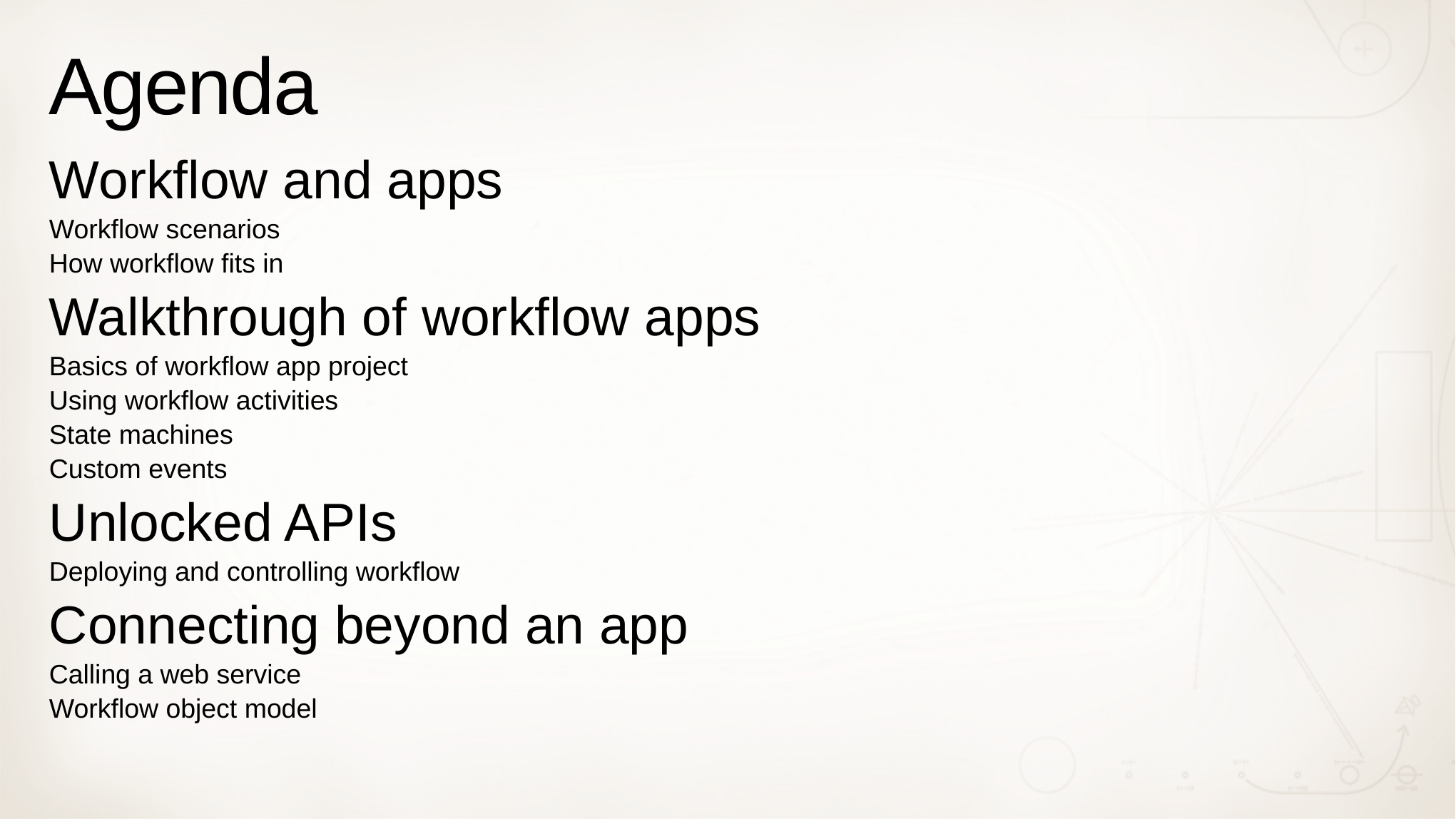

# Agenda
Workflow and apps
Workflow scenarios
How workflow fits in
Walkthrough of workflow apps
Basics of workflow app project
Using workflow activities
State machines
Custom events
Unlocked APIs
Deploying and controlling workflow
Connecting beyond an app
Calling a web service
Workflow object model